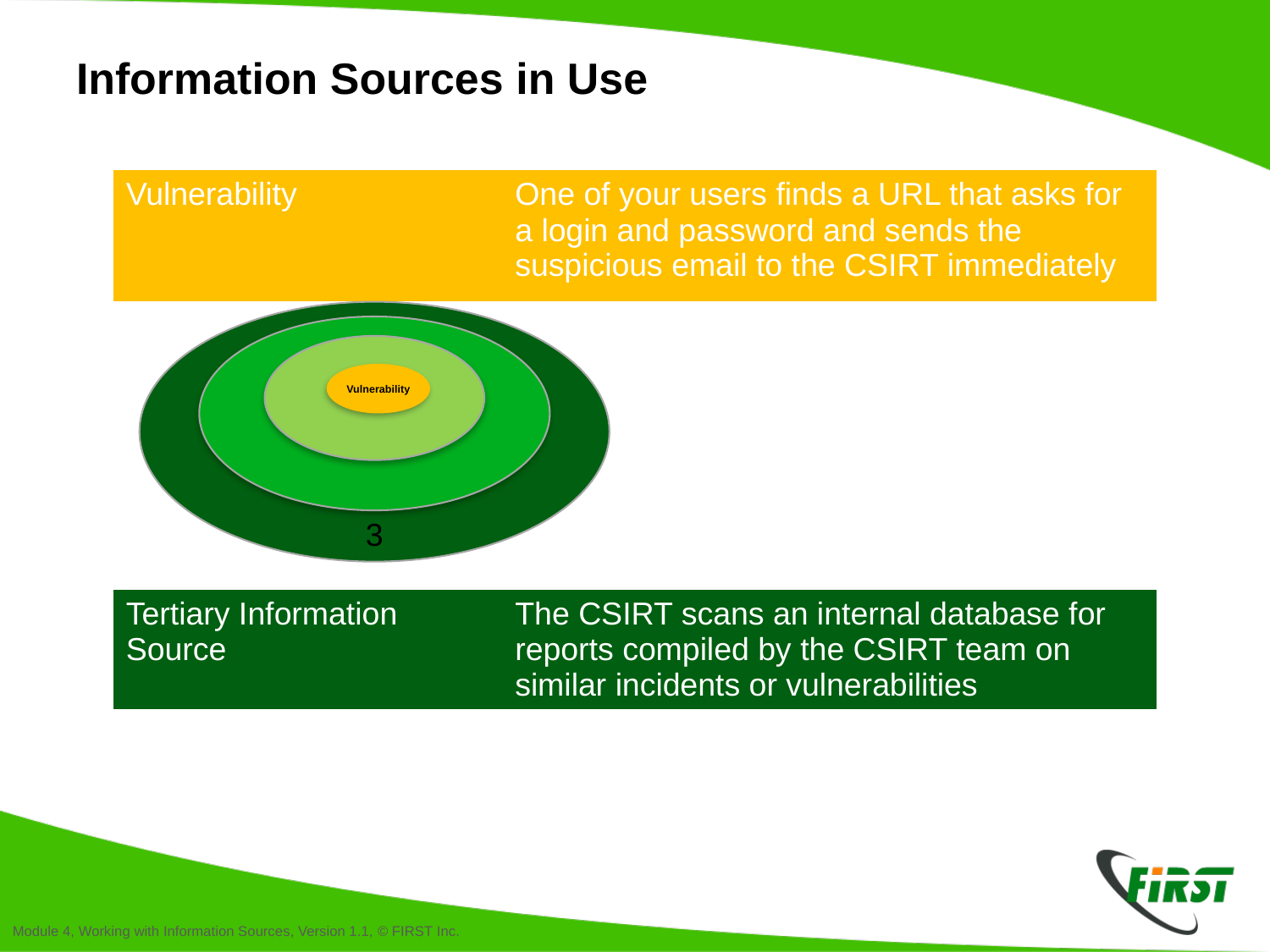

# Information Sources in Use
| Vulnerability | One of your users finds a URL that asks for a login and password and sends the suspicious email to the CSIRT immediately |
| --- | --- |

Vulnerability
3
| Tertiary Information Source | The CSIRT scans an internal database for reports compiled by the CSIRT team on similar incidents or vulnerabilities |
| --- | --- |